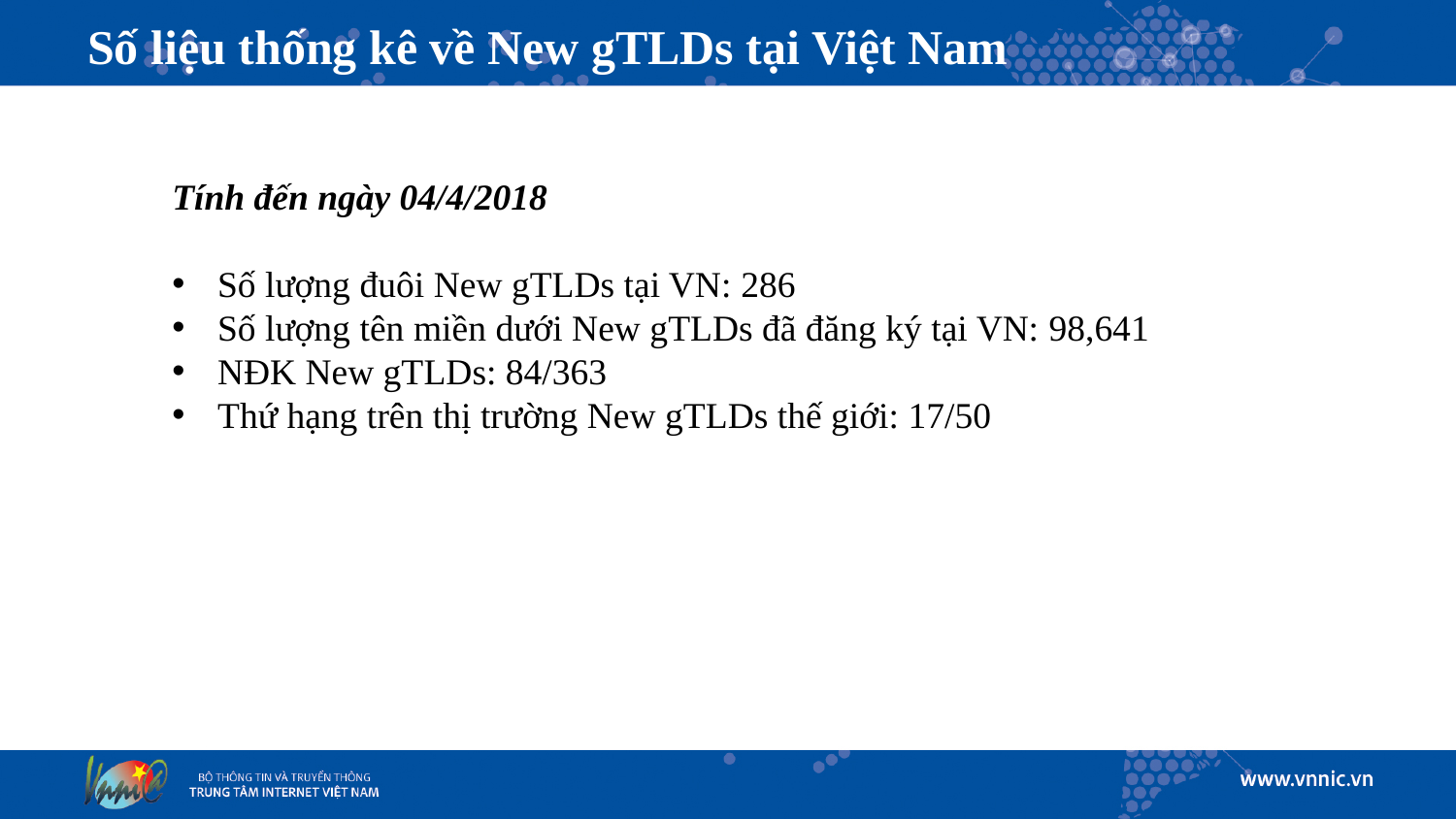

# Số liệu thống kê về New gTLDs tại Việt Nam
Tính đến ngày 04/4/2018

Số lượng đuôi New gTLDs tại VN: 286
Số lượng tên miền dưới New gTLDs đã đăng ký tại VN: 98,641
NĐK New gTLDs: 84/363
Thứ hạng trên thị trường New gTLDs thế giới: 17/50